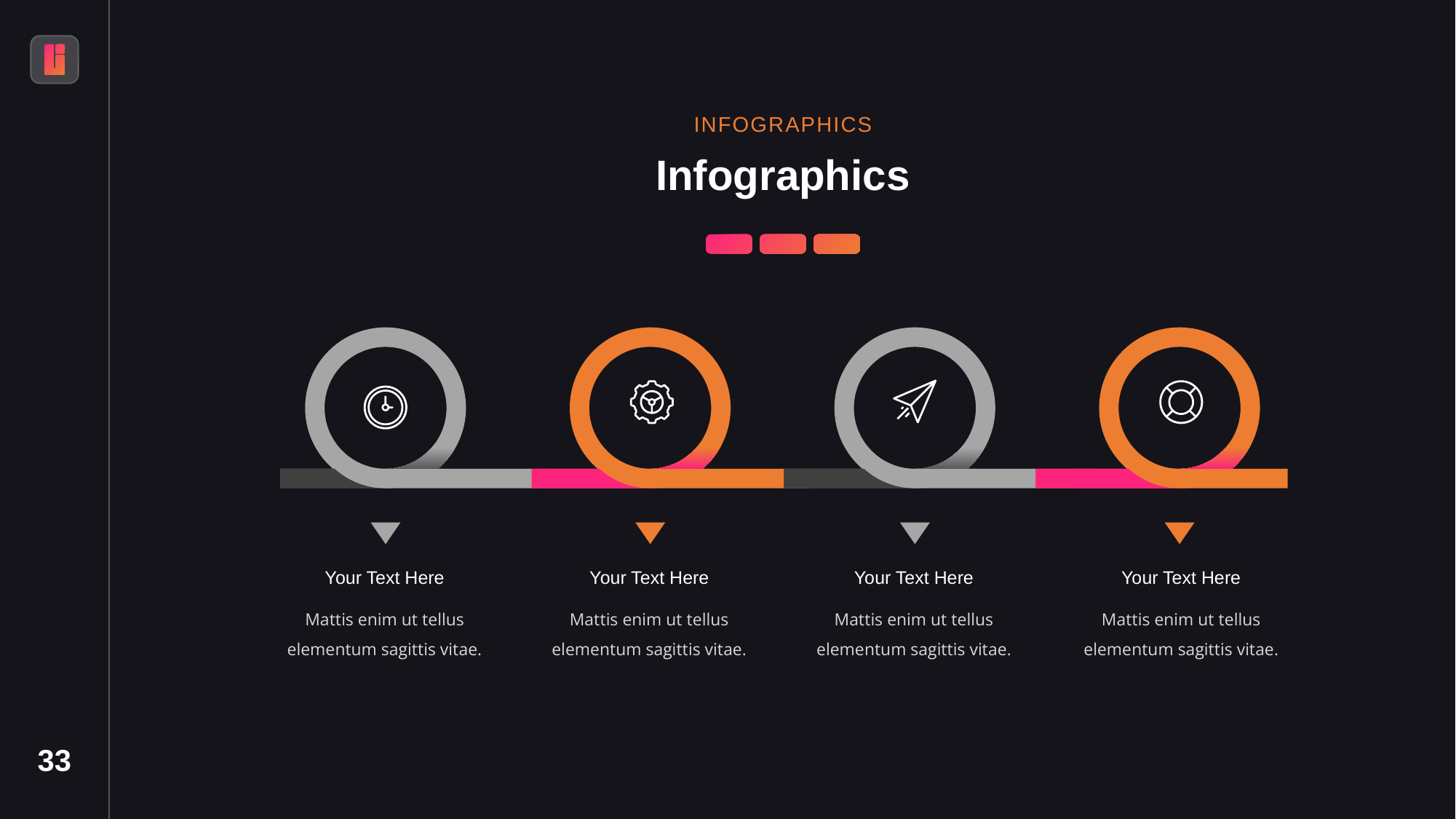

INFOGRAPHICS
Infographics

Your Text Here
Your Text Here
Your Text Here
Your Text Here
Mattis enim ut tellus elementum sagittis vitae.
Mattis enim ut tellus elementum sagittis vitae.
Mattis enim ut tellus elementum sagittis vitae.
Mattis enim ut tellus elementum sagittis vitae.